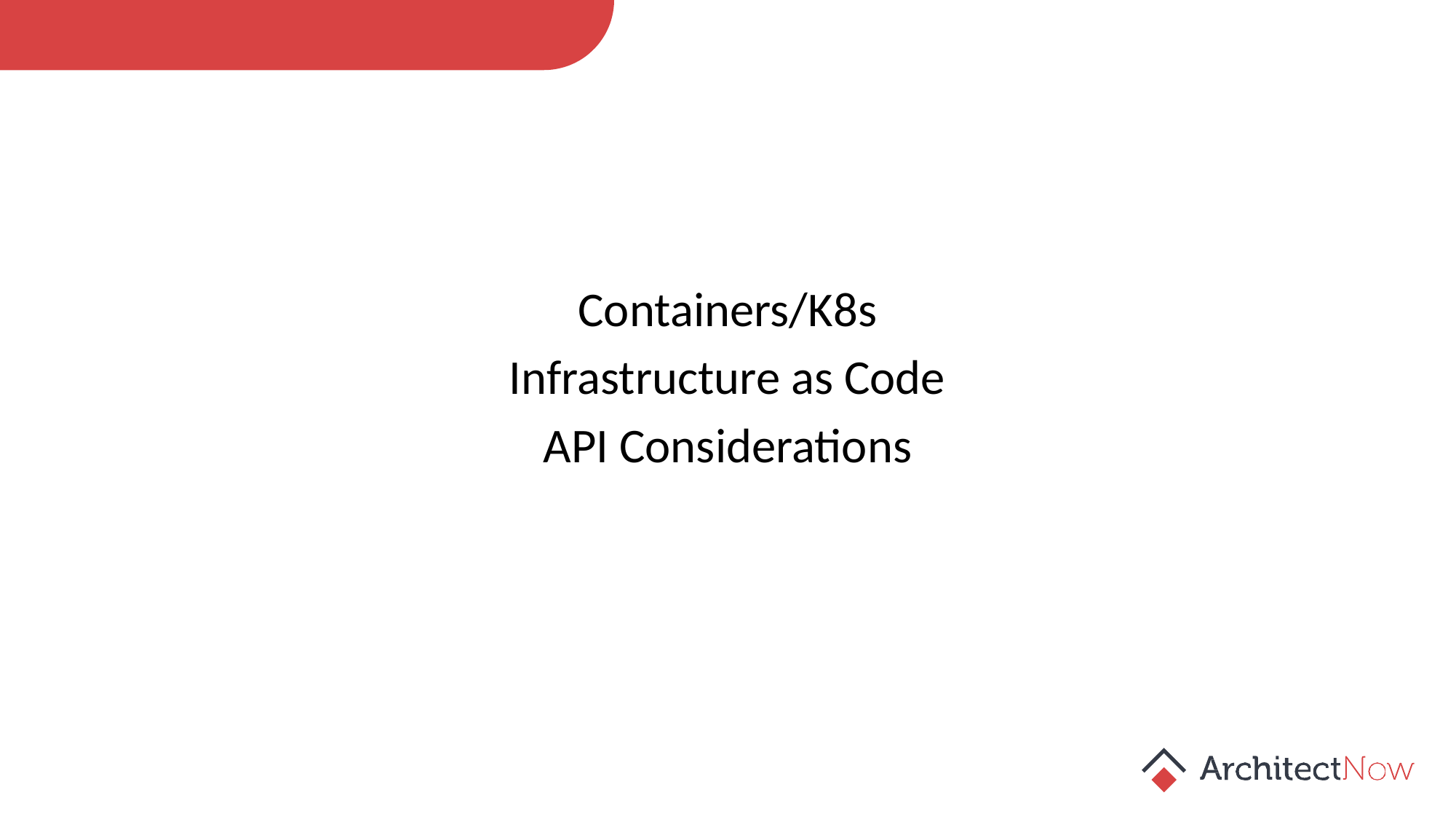

#
Containers/K8s
Infrastructure as Code
API Considerations